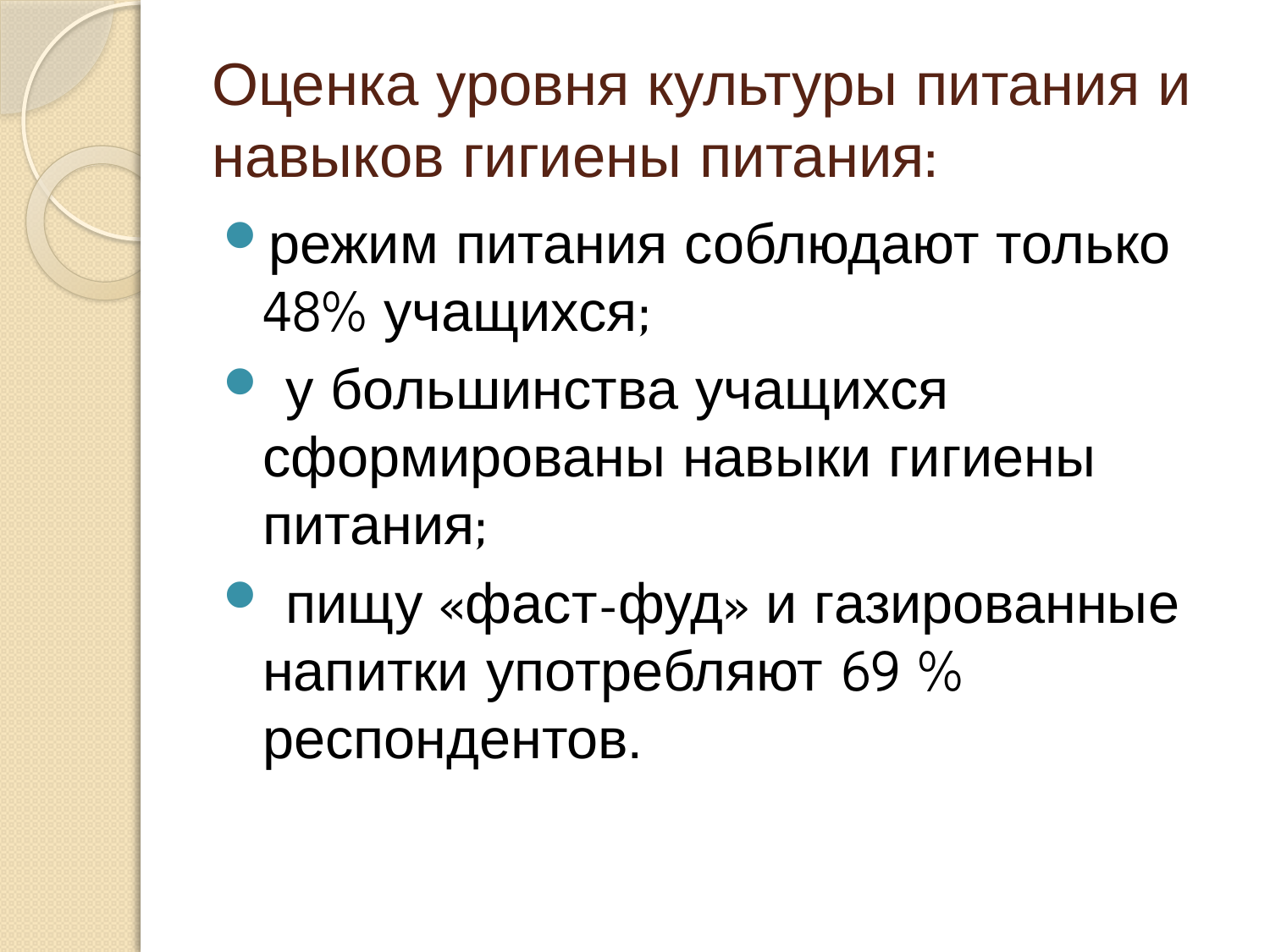

# Оценка уровня культуры питания и навыков гигиены питания:
режим питания соблюдают только 48% учащихся;
 у большинства учащихся сформированы навыки гигиены питания;
 пищу «фаст-фуд» и газированные напитки употребляют 69 % респондентов.